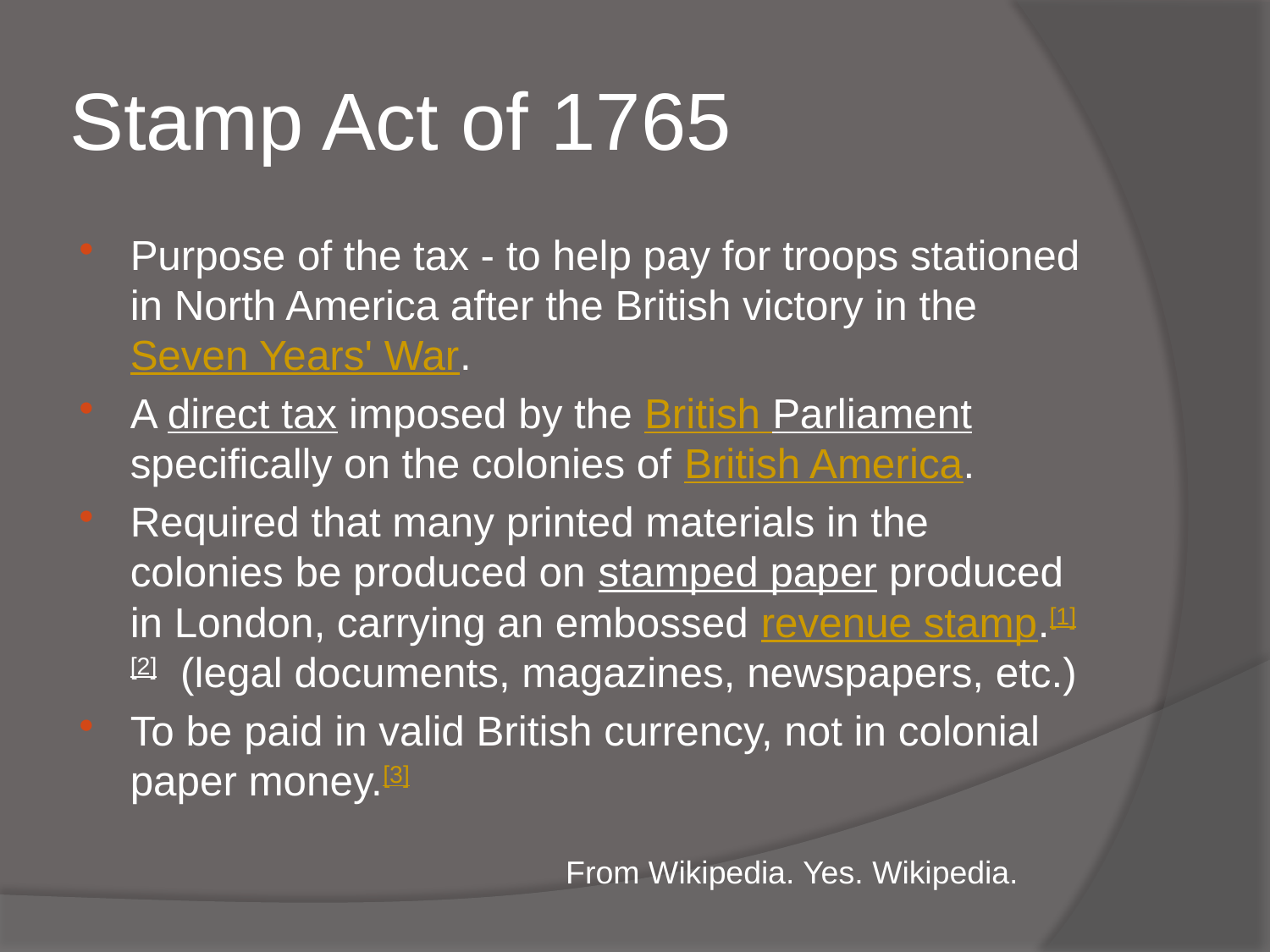

# Stamp Act of 1765
Purpose of the tax - to help pay for troops stationed in North America after the British victory in the Seven Years' War.
A direct tax imposed by the British Parliament specifically on the colonies of British America.
Required that many printed materials in the colonies be produced on stamped paper produced in London, carrying an embossed revenue stamp.[1][2]  (legal documents, magazines, newspapers, etc.)
To be paid in valid British currency, not in colonial paper money.[3]

From Wikipedia. Yes. Wikipedia.